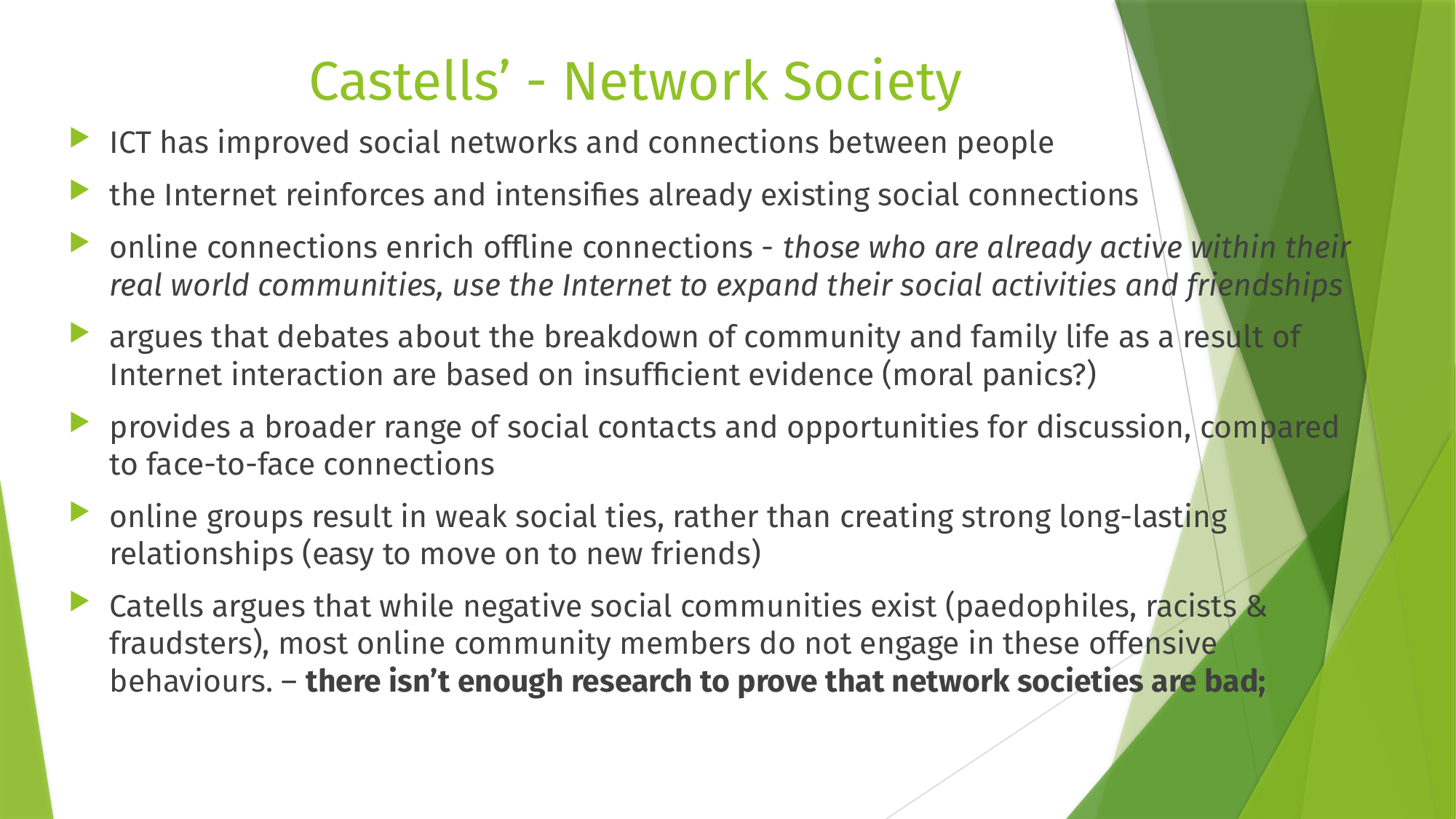

# Castells’ - Network Society
ICT has improved social networks and connections between people
the Internet reinforces and intensifies already existing social connections
online connections enrich offline connections - those who are already active within their real world communities, use the Internet to expand their social activities and friendships
argues that debates about the breakdown of community and family life as a result of Internet interaction are based on insufficient evidence (moral panics?)
provides a broader range of social contacts and opportunities for discussion, compared to face-to-face connections
online groups result in weak social ties, rather than creating strong long-lasting relationships (easy to move on to new friends)
Catells argues that while negative social communities exist (paedophiles, racists & fraudsters), most online community members do not engage in these offensive behaviours. – there isn’t enough research to prove that network societies are bad;